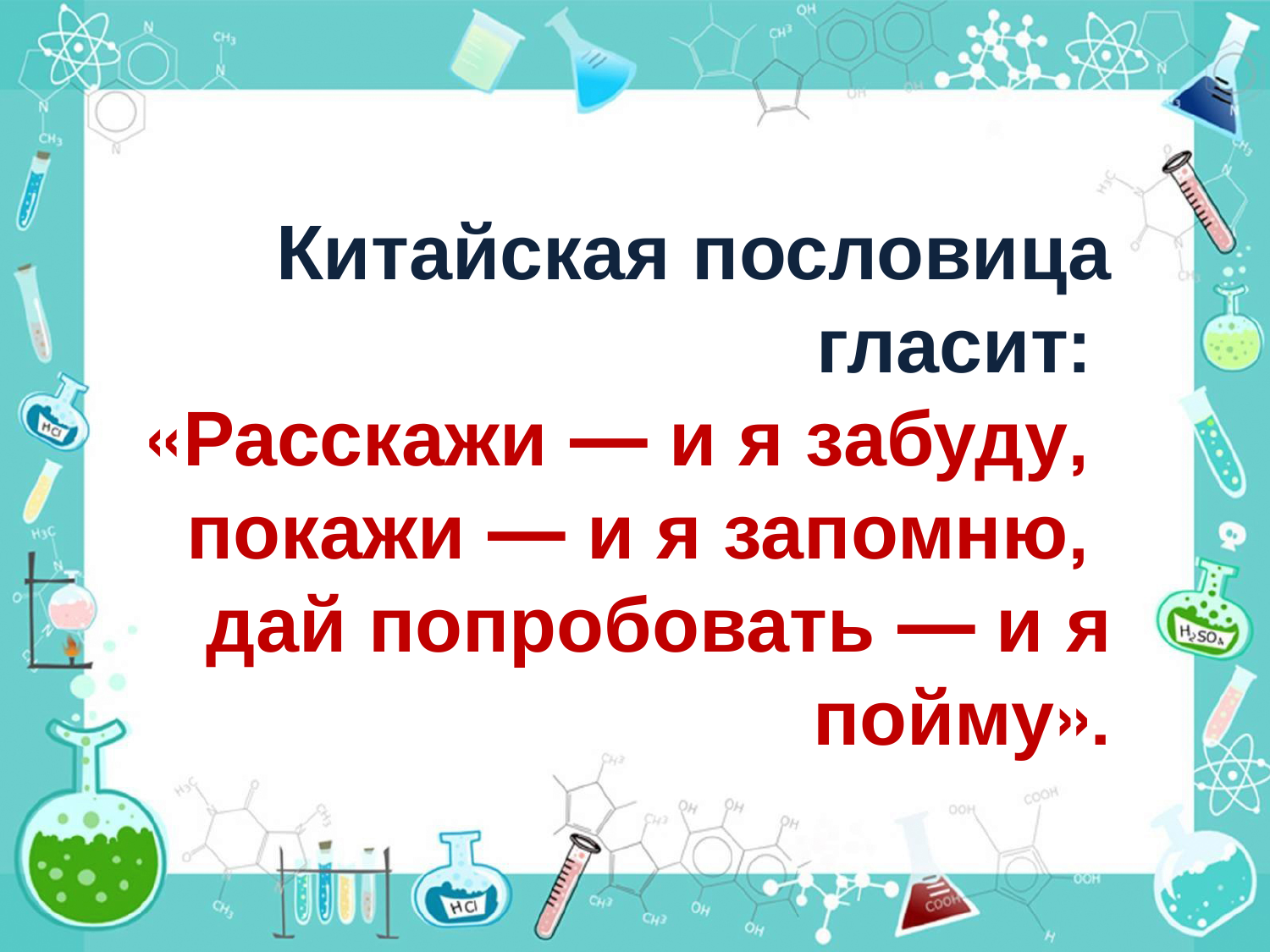

Китайская пословица гласит:
«Расскажи — и я забуду,
покажи — и я запомню,
дай попробовать — и я пойму».